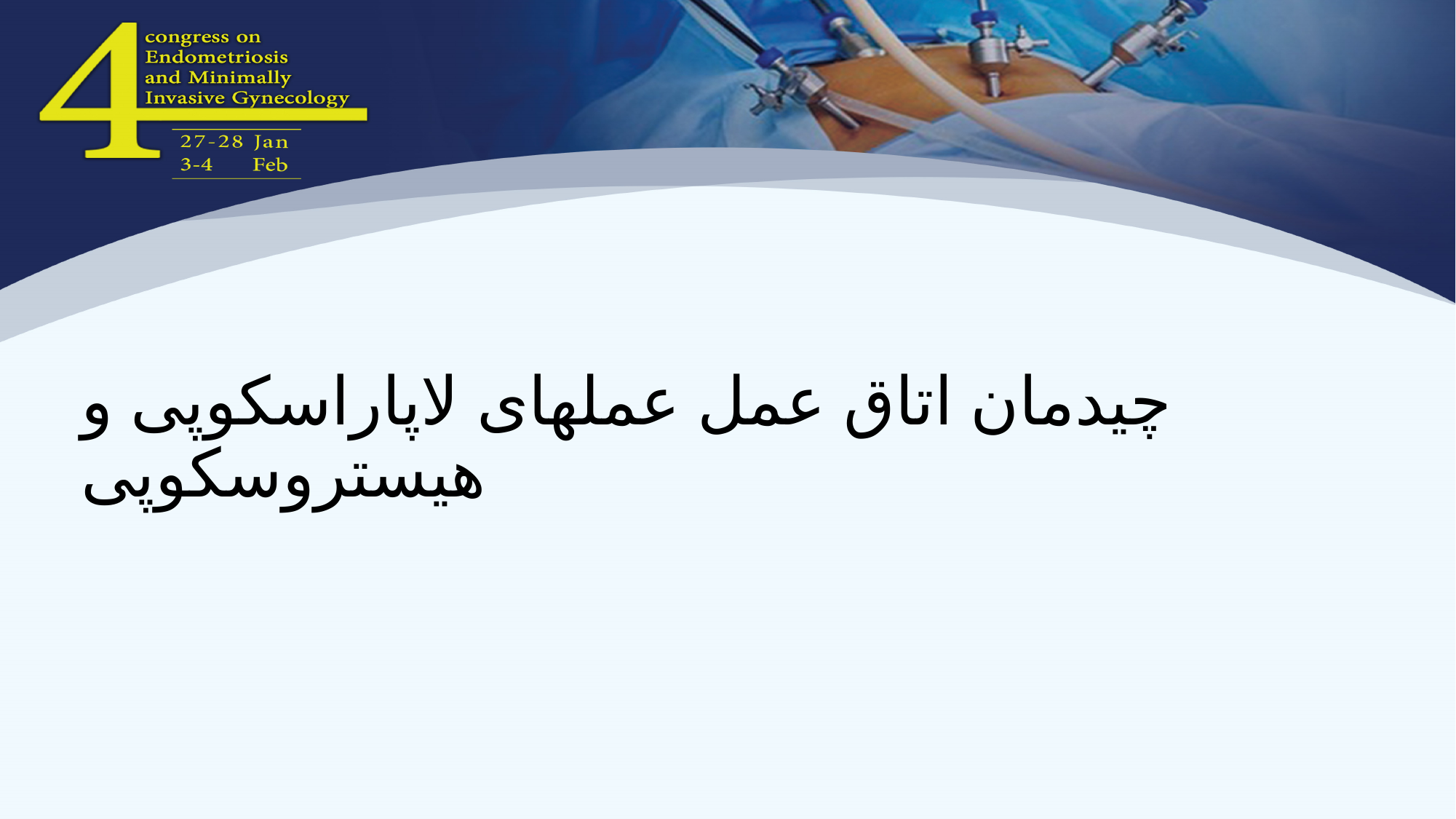

# چیدمان اتاق عمل عملهای لاپاراسکوپی و هیستروسکوپی